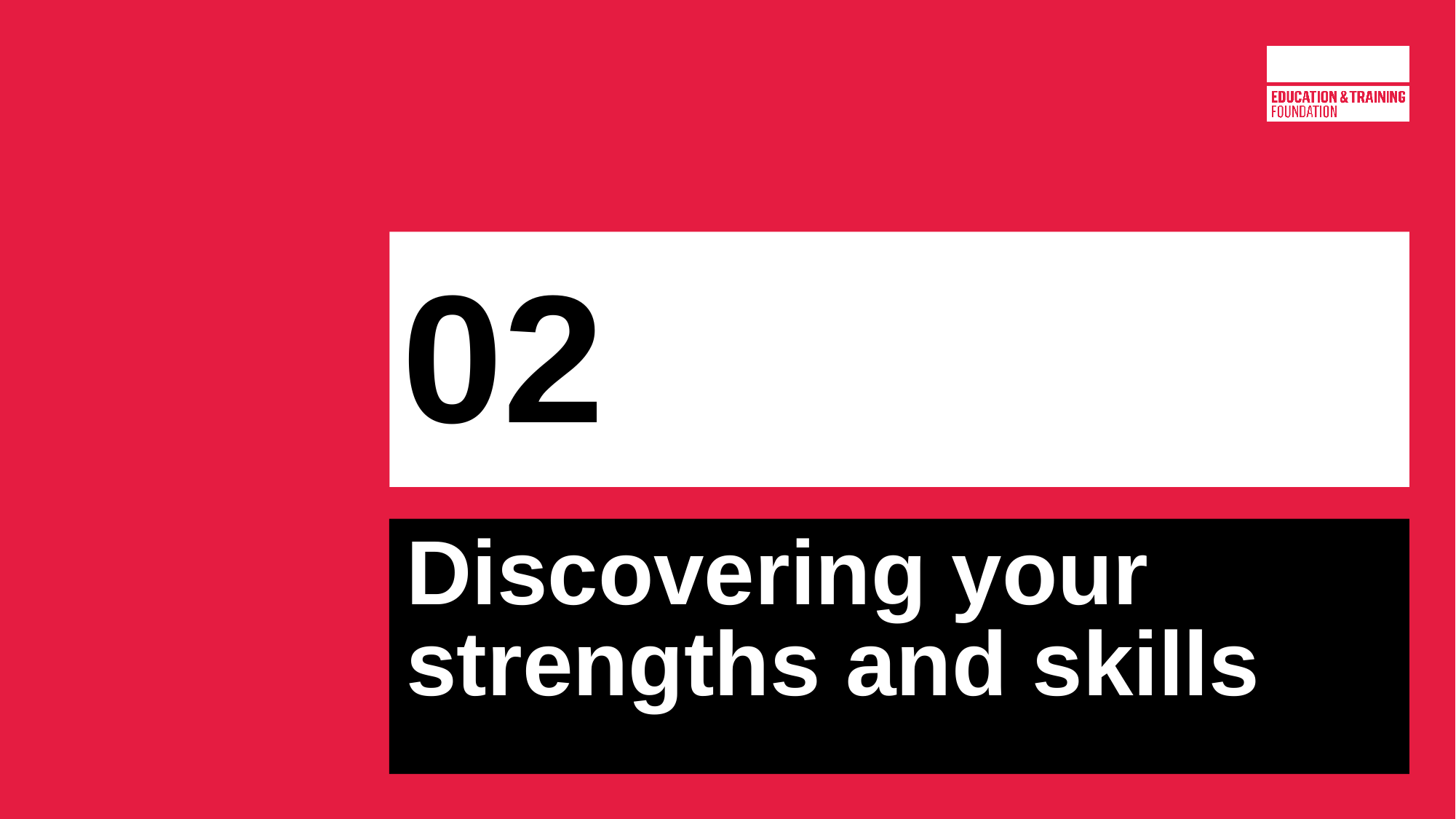

# 02
Discovering your strengths and skills